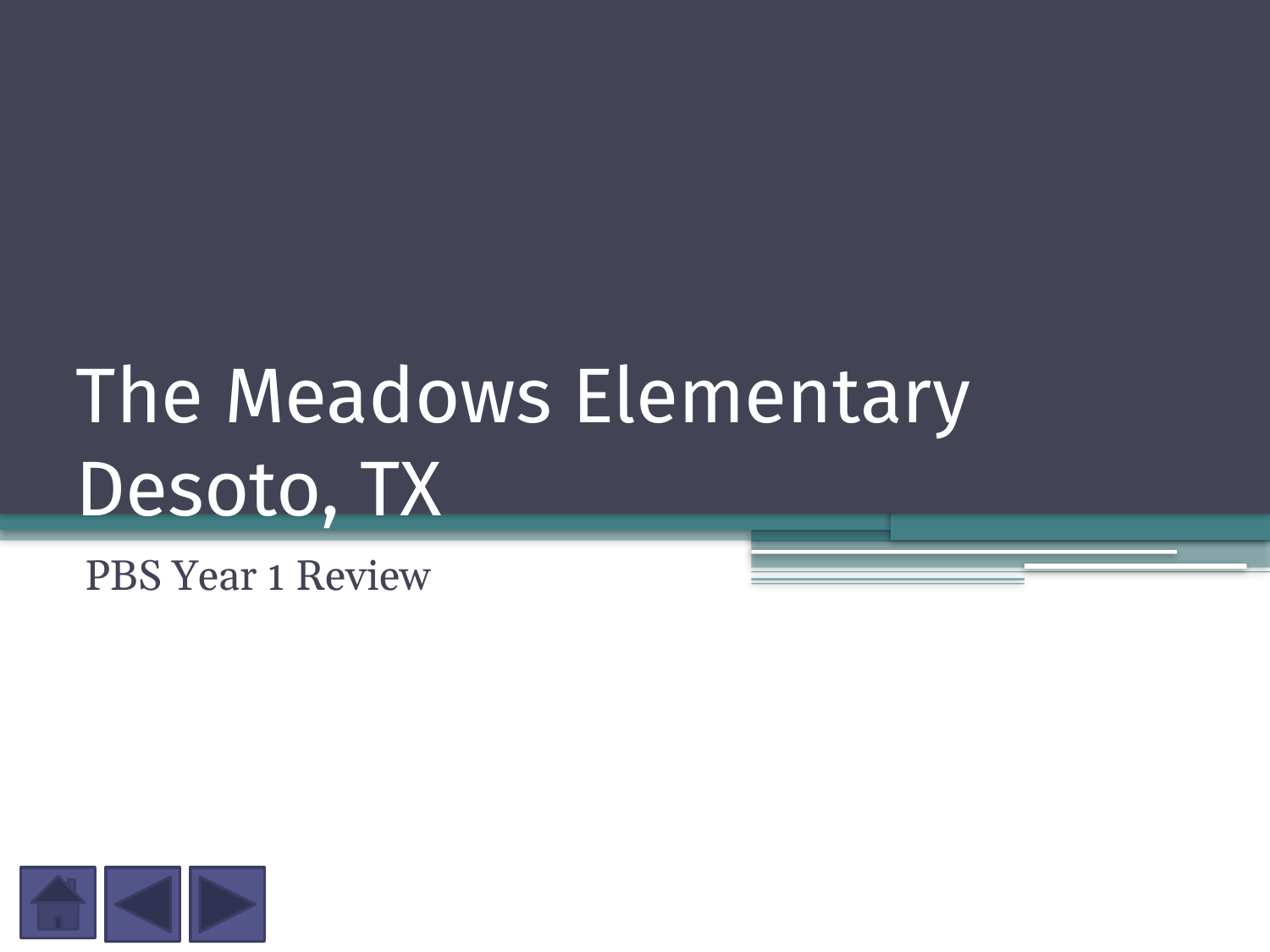

# The Meadows Elementary Desoto, TX
PBS Year 1 Review